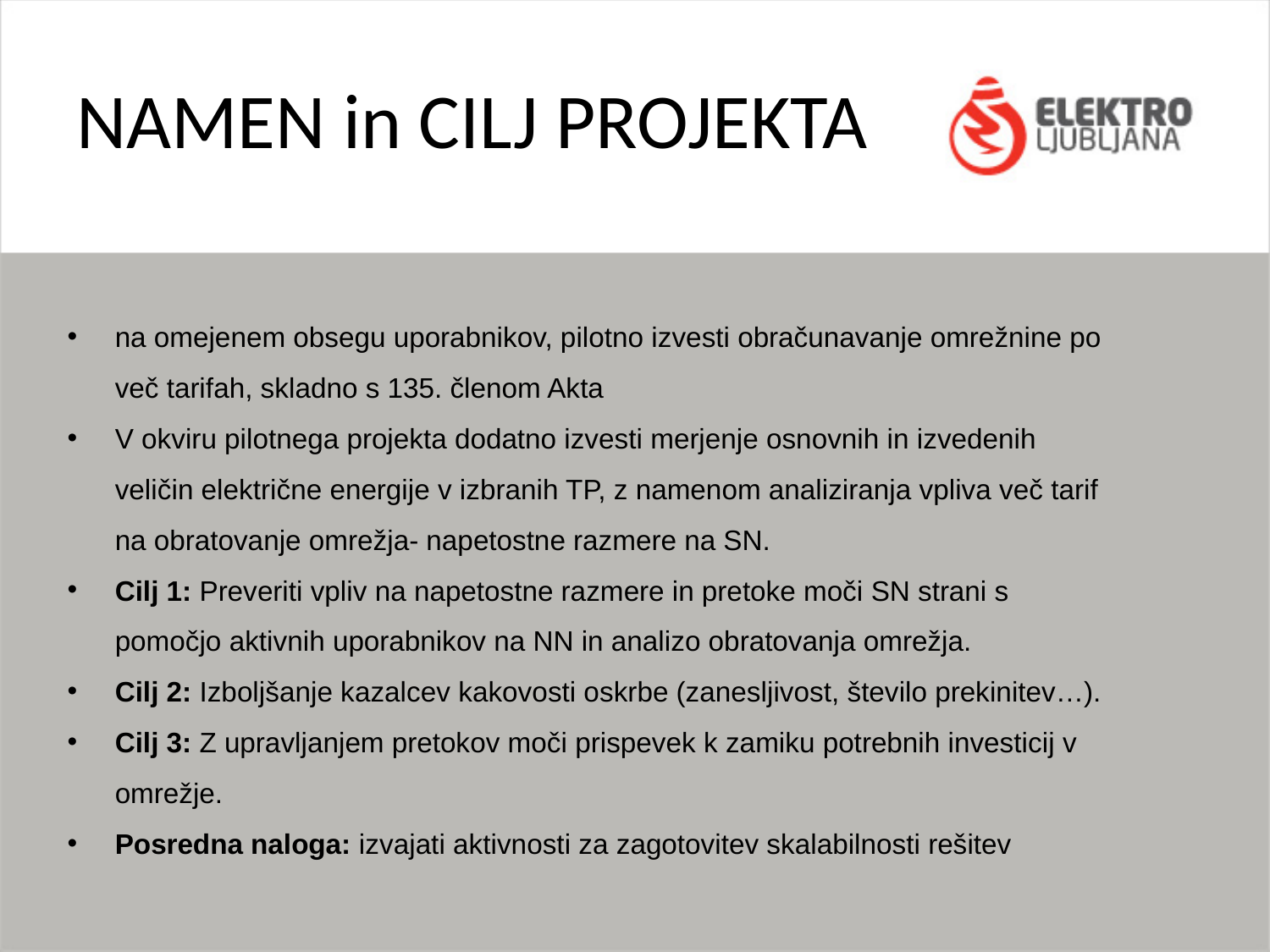

# NAMEN in CILJ PROJEKTA
na omejenem obsegu uporabnikov, pilotno izvesti obračunavanje omrežnine po več tarifah, skladno s 135. členom Akta
V okviru pilotnega projekta dodatno izvesti merjenje osnovnih in izvedenih veličin električne energije v izbranih TP, z namenom analiziranja vpliva več tarif na obratovanje omrežja- napetostne razmere na SN.
Cilj 1: Preveriti vpliv na napetostne razmere in pretoke moči SN strani s pomočjo aktivnih uporabnikov na NN in analizo obratovanja omrežja.
Cilj 2: Izboljšanje kazalcev kakovosti oskrbe (zanesljivost, število prekinitev…).
Cilj 3: Z upravljanjem pretokov moči prispevek k zamiku potrebnih investicij v omrežje.
Posredna naloga: izvajati aktivnosti za zagotovitev skalabilnosti rešitev